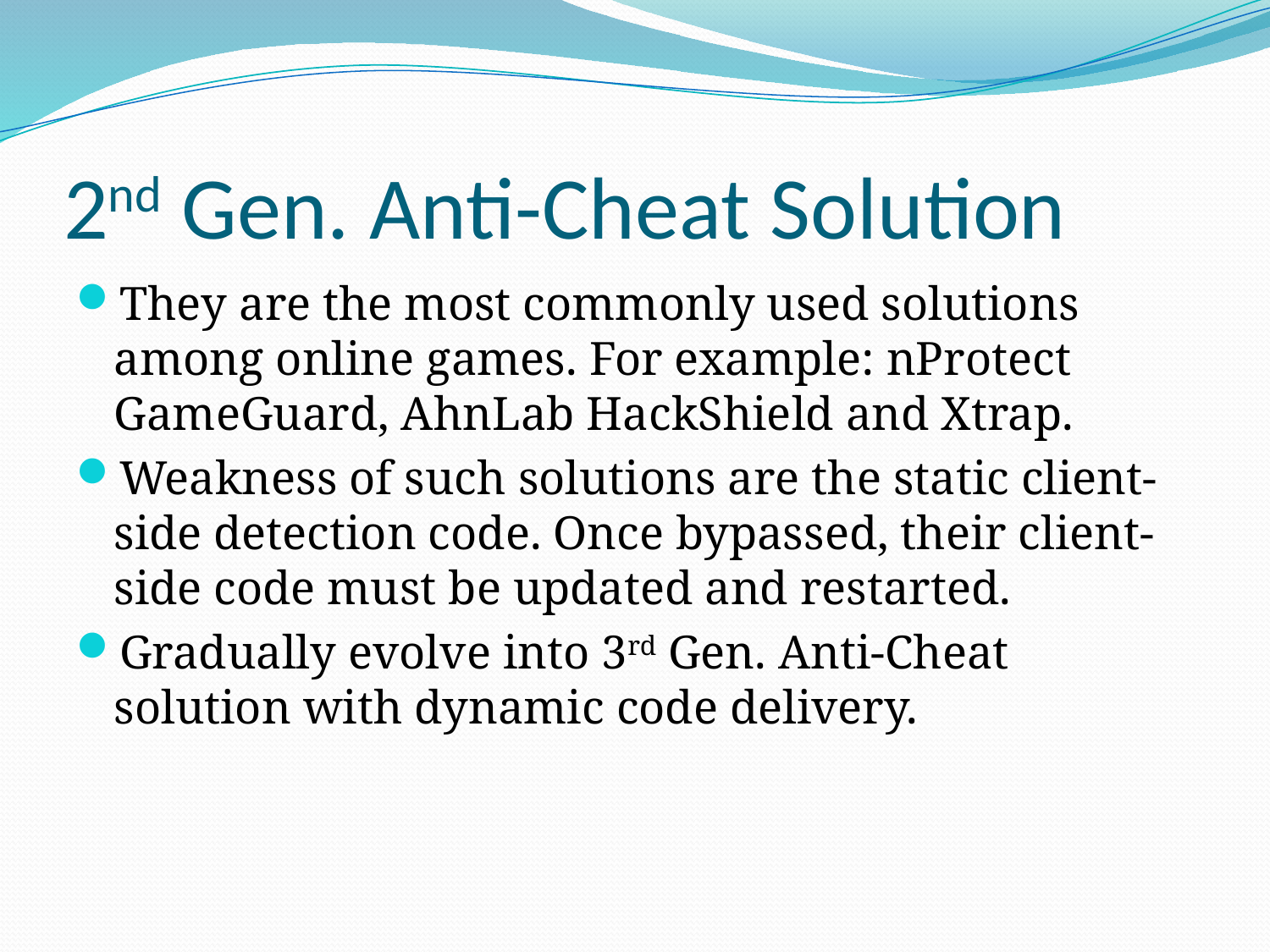

# 2nd Gen. Anti-Cheat Solution
They are the most commonly used solutions among online games. For example: nProtect GameGuard, AhnLab HackShield and Xtrap.
Weakness of such solutions are the static client-side detection code. Once bypassed, their client-side code must be updated and restarted.
Gradually evolve into 3rd Gen. Anti-Cheat solution with dynamic code delivery.